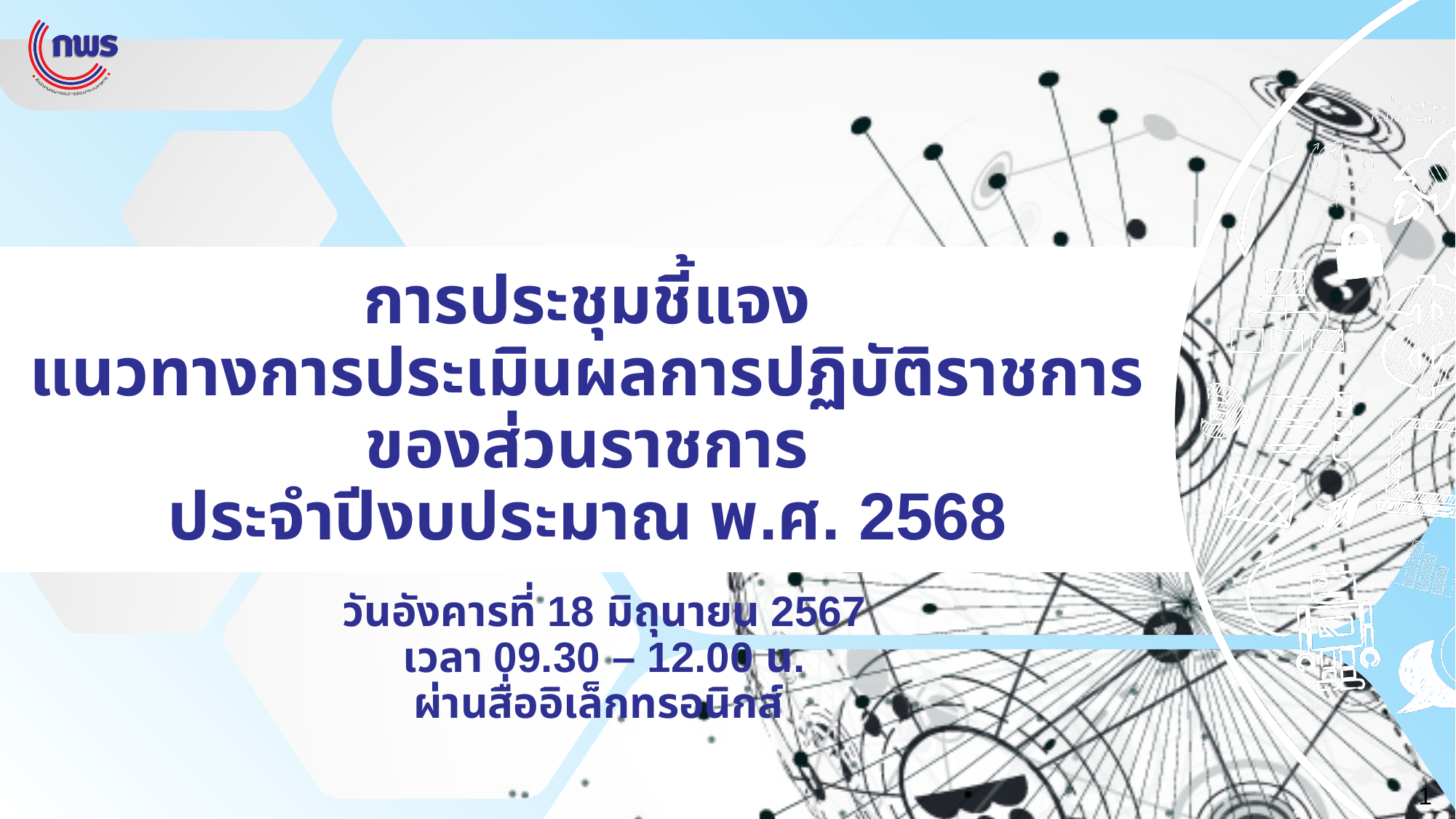

การประชุมชี้แจง
แนวทางการประเมินผลการปฏิบัติราชการของส่วนราชการ
ประจำปีงบประมาณ พ.ศ. 2568
วันอังคารที่ 18 มิถุนายน 2567
เวลา 09.30 – 12.00 น.
ผ่านสื่ออิเล็กทรอนิกส์
1